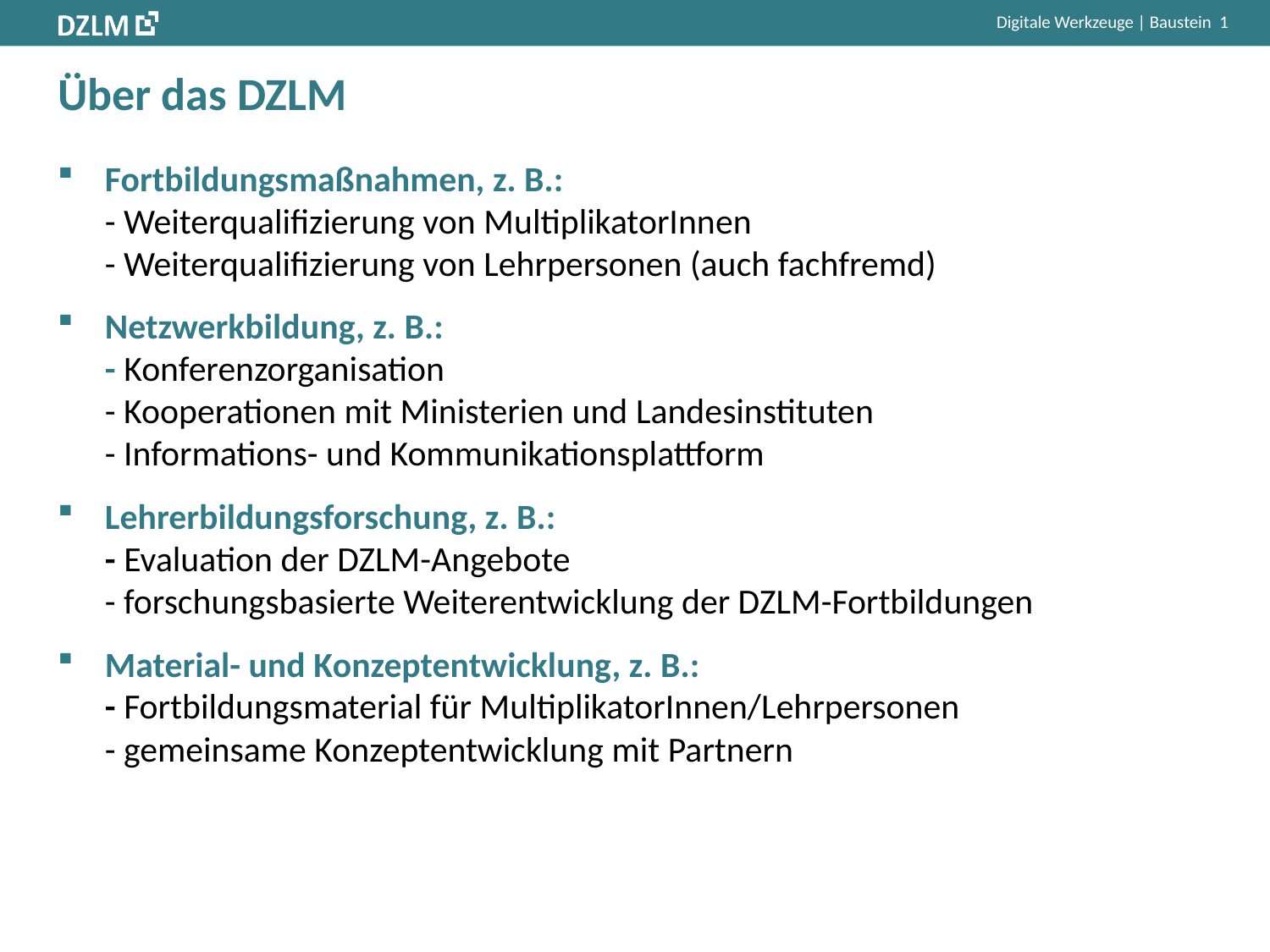

# Über das DZLM
Fortbildungsmaßnahmen, z. B.:
- Weiterqualifizierung von MultiplikatorInnen
- Weiterqualifizierung von Lehrpersonen (auch fachfremd)
Netzwerkbildung, z. B.:
- Konferenzorganisation
- Kooperationen mit Ministerien und Landesinstituten
- Informations- und Kommunikationsplattform
Lehrerbildungsforschung, z. B.:
- Evaluation der DZLM-Angebote
- forschungsbasierte Weiterentwicklung der DZLM-Fortbildungen
Material- und Konzeptentwicklung, z. B.:
- Fortbildungsmaterial für MultiplikatorInnen/Lehrpersonen
- gemeinsame Konzeptentwicklung mit Partnern